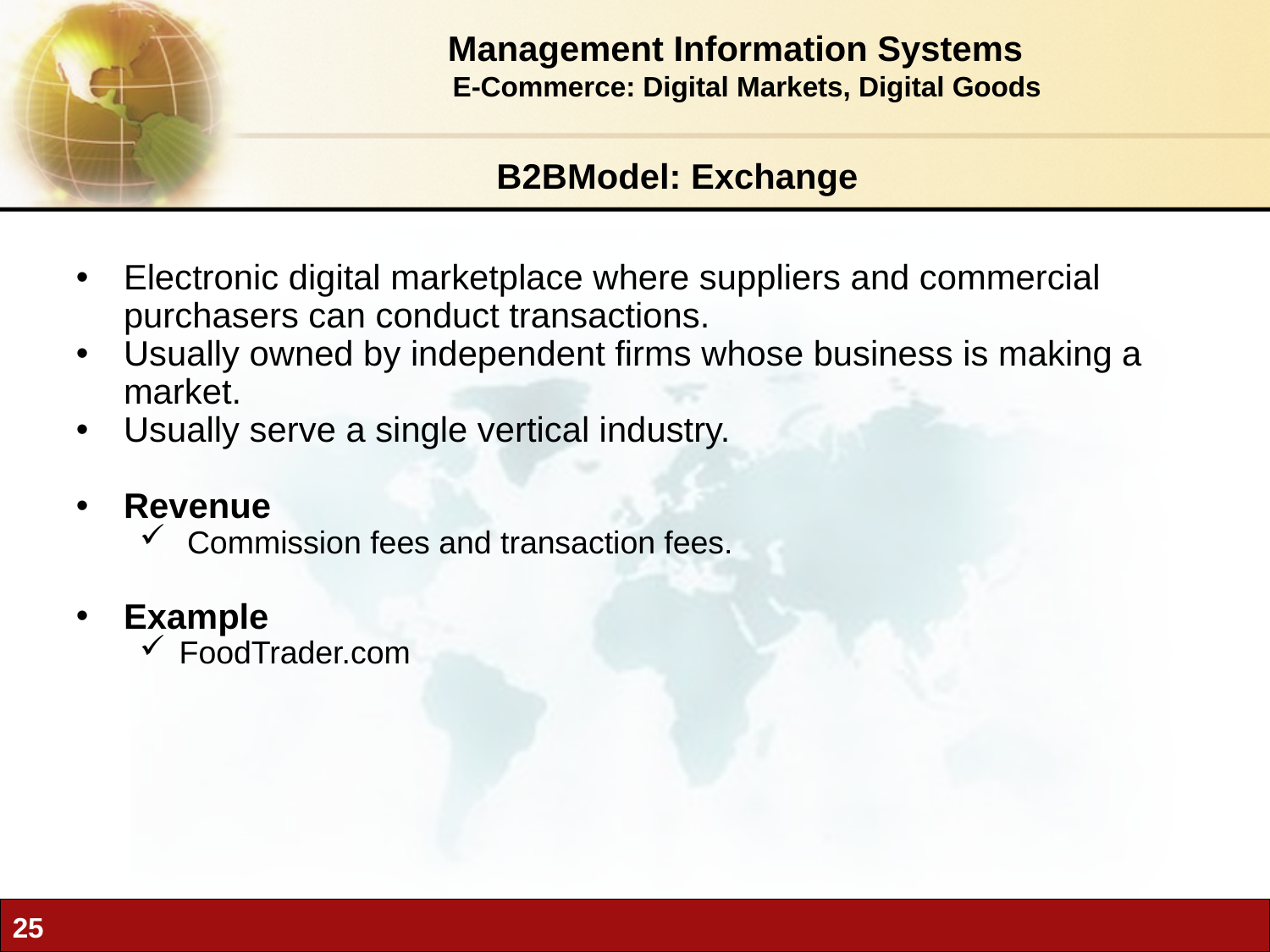

Management Information Systems
   E-Commerce: Digital Markets, Digital Goods
B2BModel: Exchange
Electronic digital marketplace where suppliers and commercial purchasers can conduct transactions.
Usually owned by independent firms whose business is making a market.
Usually serve a single vertical industry.

Revenue
Commission fees and transaction fees.

Example
FoodTrader.com